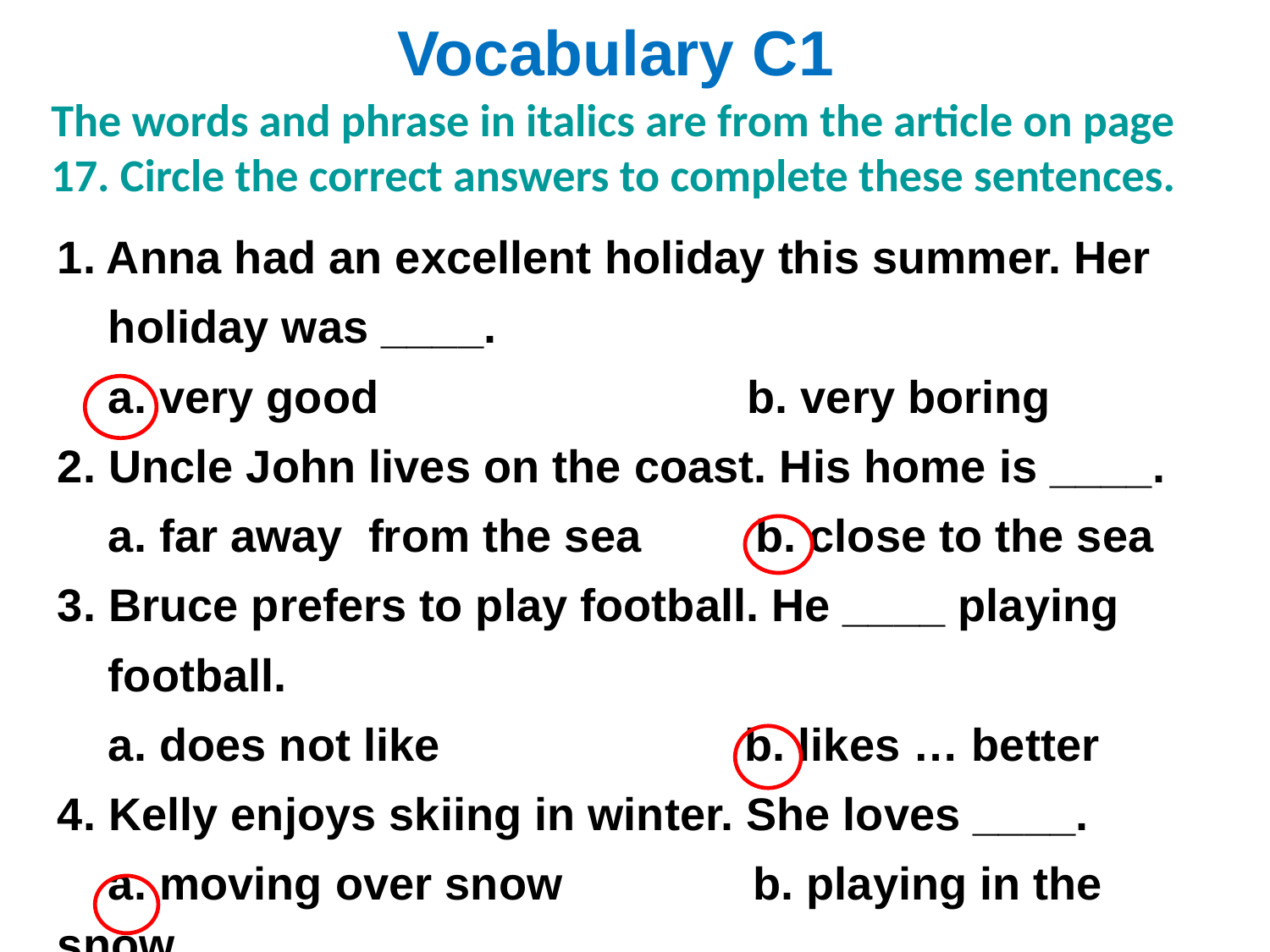

Vocabulary C1
The words and phrase in italics are from the article on page 17. Circle the correct answers to complete these sentences.
1. Anna had an excellent holiday this summer. Her
    holiday was ____.
    a. very good                             b. very boring
2. Uncle John lives on the coast. His home is ____.
    a. far away  from the sea         b. close to the sea
3. Bruce prefers to play football. He ____ playing
    football.
    a. does not like                        b. likes … better
4. Kelly enjoys skiing in winter. She loves ____.
    a. moving over snow               b. playing in the snow